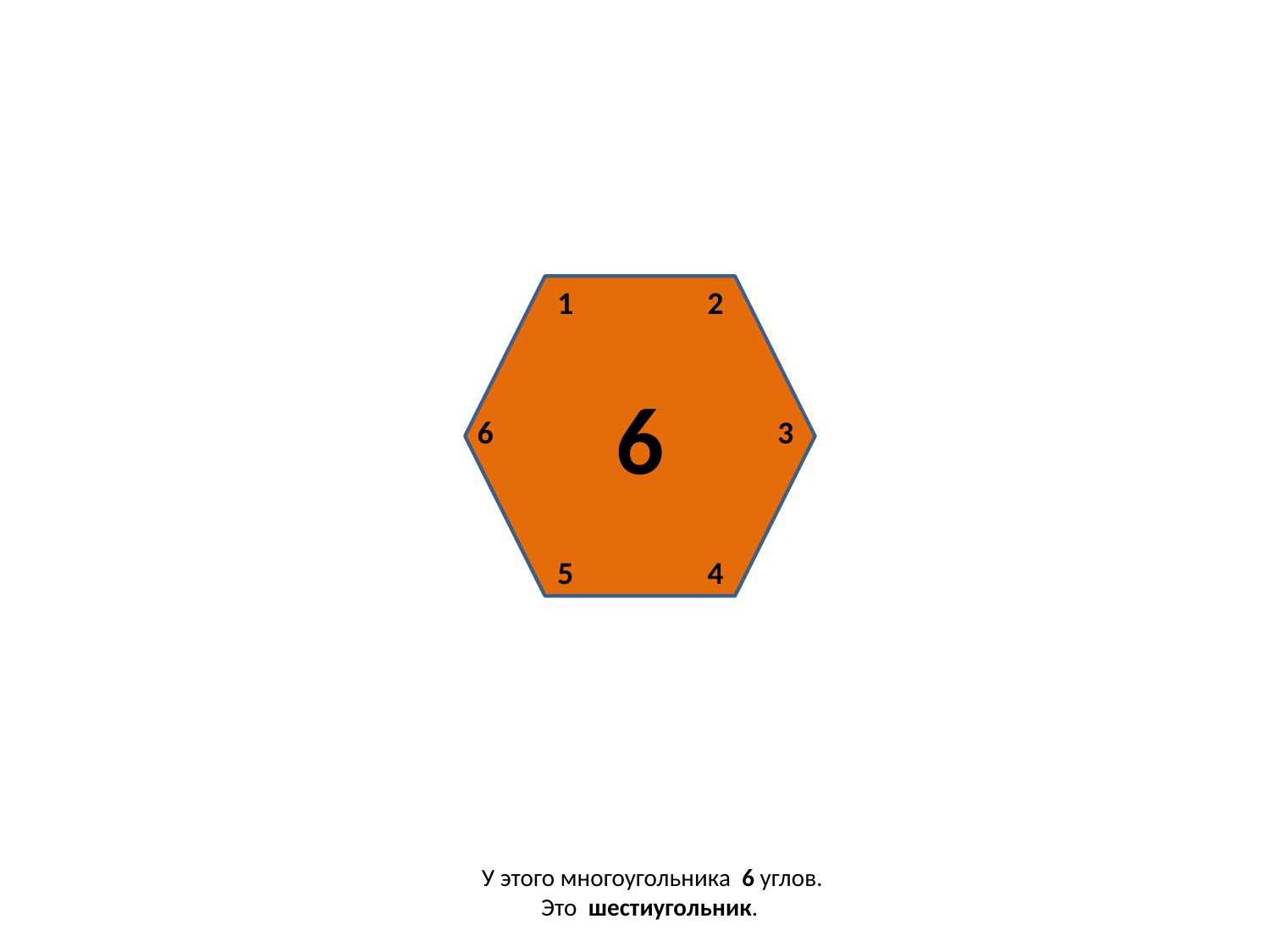

6
1
2
6
3
5
4
У этого многоугольника  6 углов.
Это  шестиугольник.